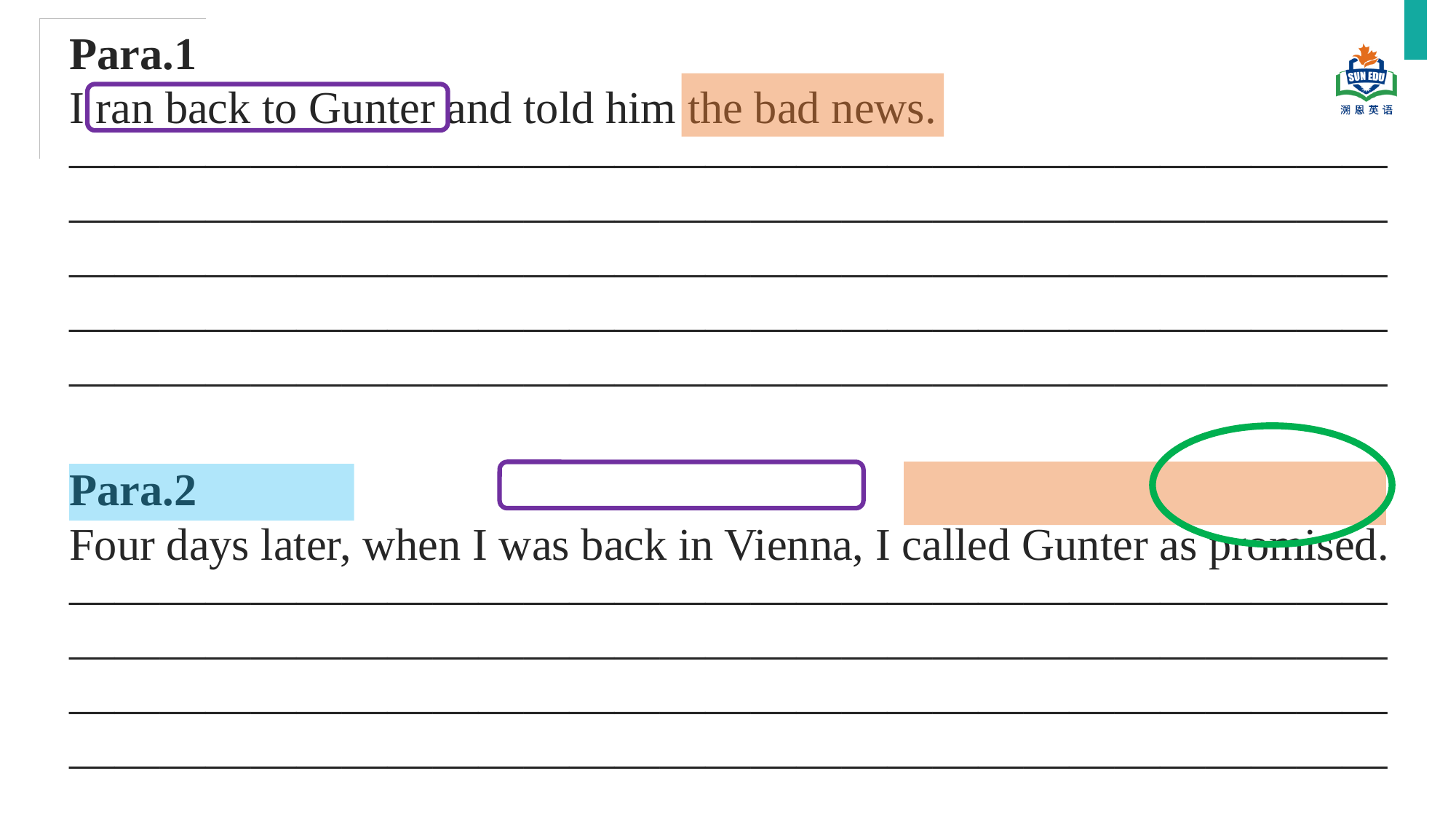

Para.1
I ran back to Gunter and told him the bad news.
—————————————————————————————————————————————————————————————————————————————————————————————————————————————————————————————————————————————————
Para.2
Four days later, when I was back in Vienna, I called Gunter as promised.
————————————————————————————————————————————————————————————————————————————————————————————————————————————————————————————————————————————————— _